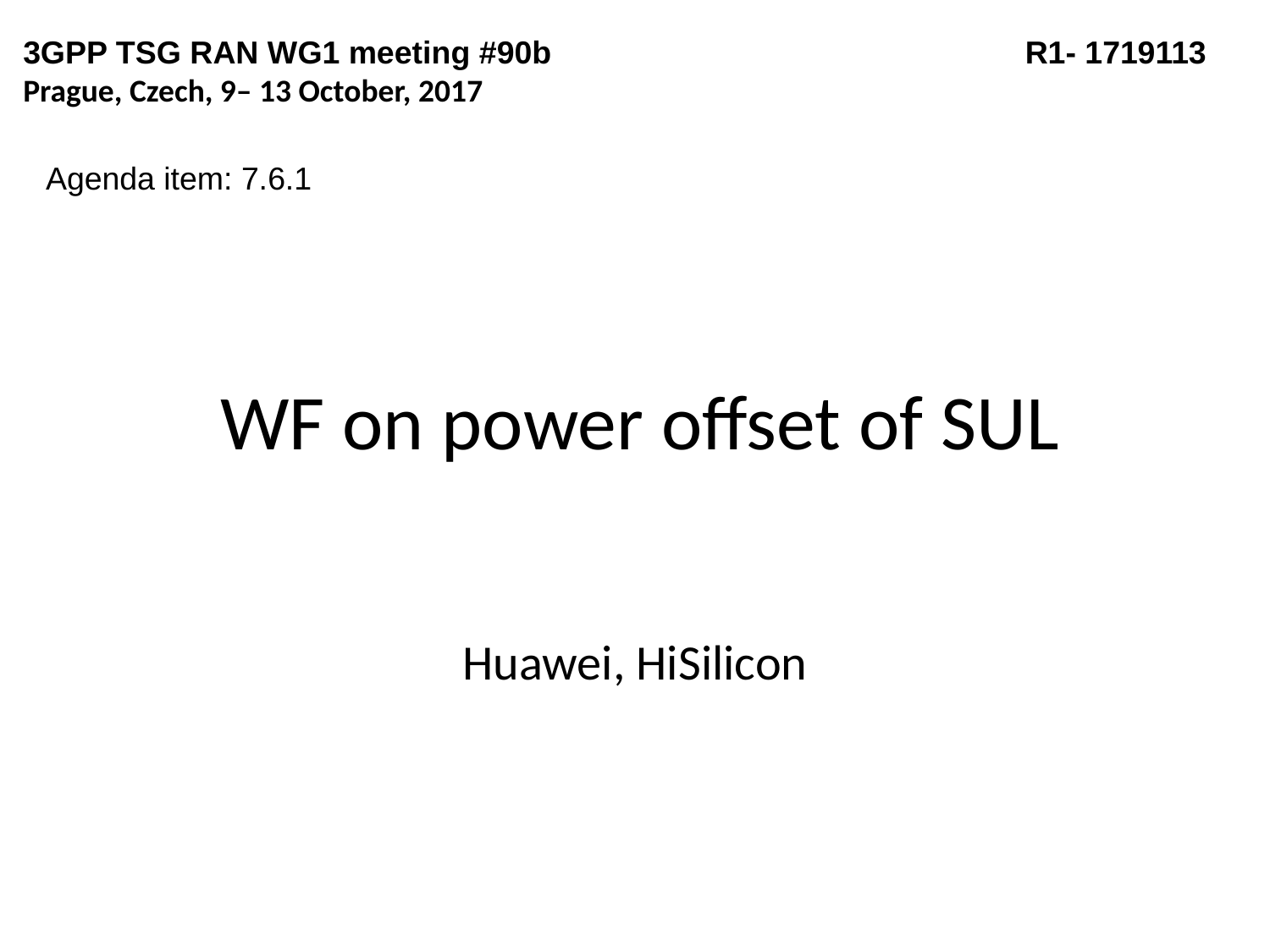

3GPP TSG RAN WG1 meeting #90b		                           R1- 1719113
Prague, Czech, 9– 13 October, 2017

Agenda item: 7.6.1
# WF on power offset of SUL
Huawei, HiSilicon